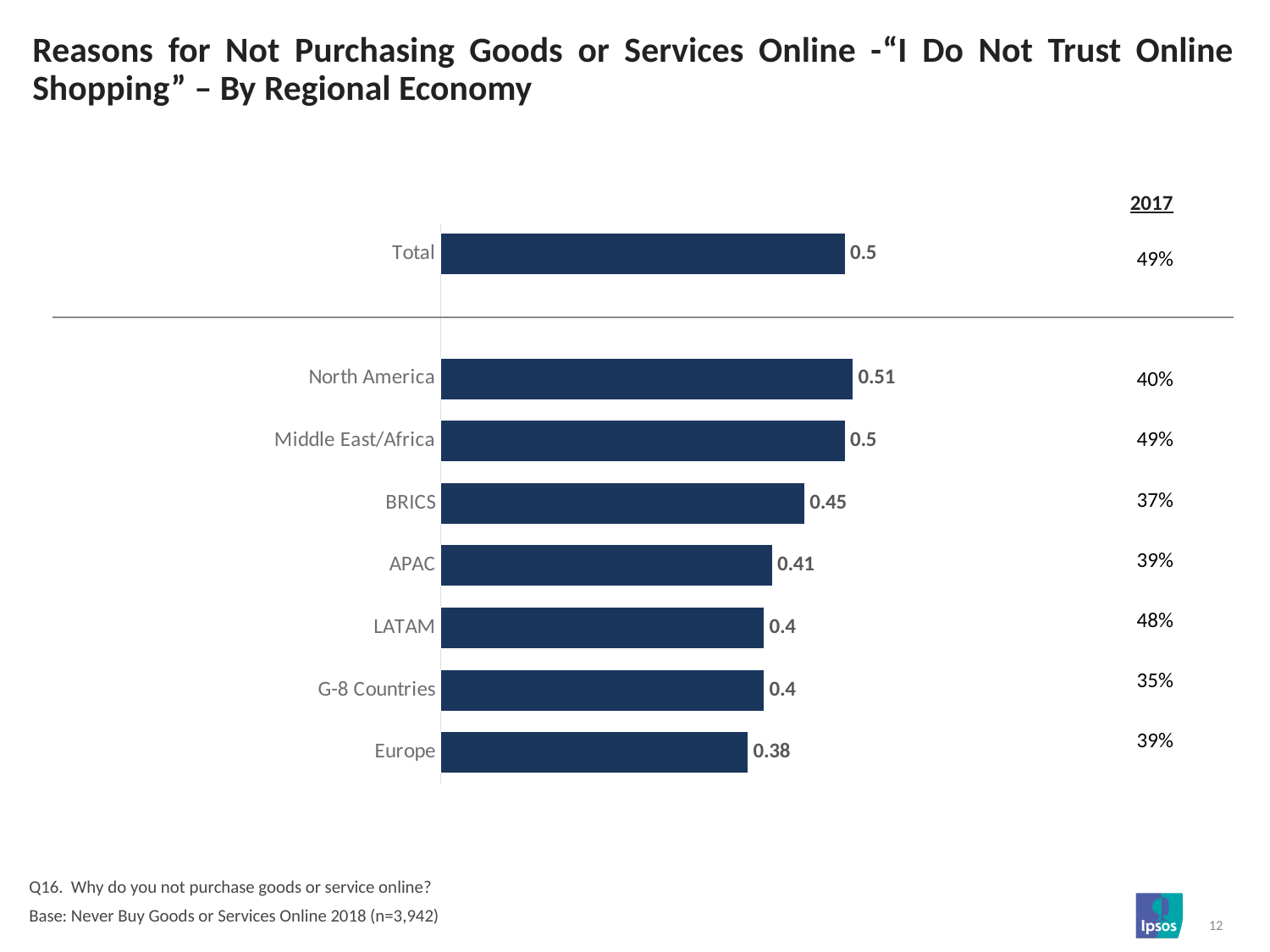

# Reasons for Not Purchasing Goods or Services Online -“I Do Not Trust Online Shopping” – By Regional Economy
| 2017 |
| --- |

### Chart

| Category | Column1 |
|---|---|
| Total | 0.5 |
|  | None |
| North America | 0.51 |
| Middle East/Africa | 0.5 |
| BRICS | 0.45 |
| APAC | 0.41 |
| LATAM | 0.4 |
| G-8 Countries | 0.4 |
| Europe | 0.38 |
| 49% |
| --- |
|  |
| 40% |
| 49% |
| 37% |
| 39% |
| 48% |
| 35% |
| 39% |
Q16.  Why do you not purchase goods or service online?
Base: Never Buy Goods or Services Online 2018 (n=3,942)